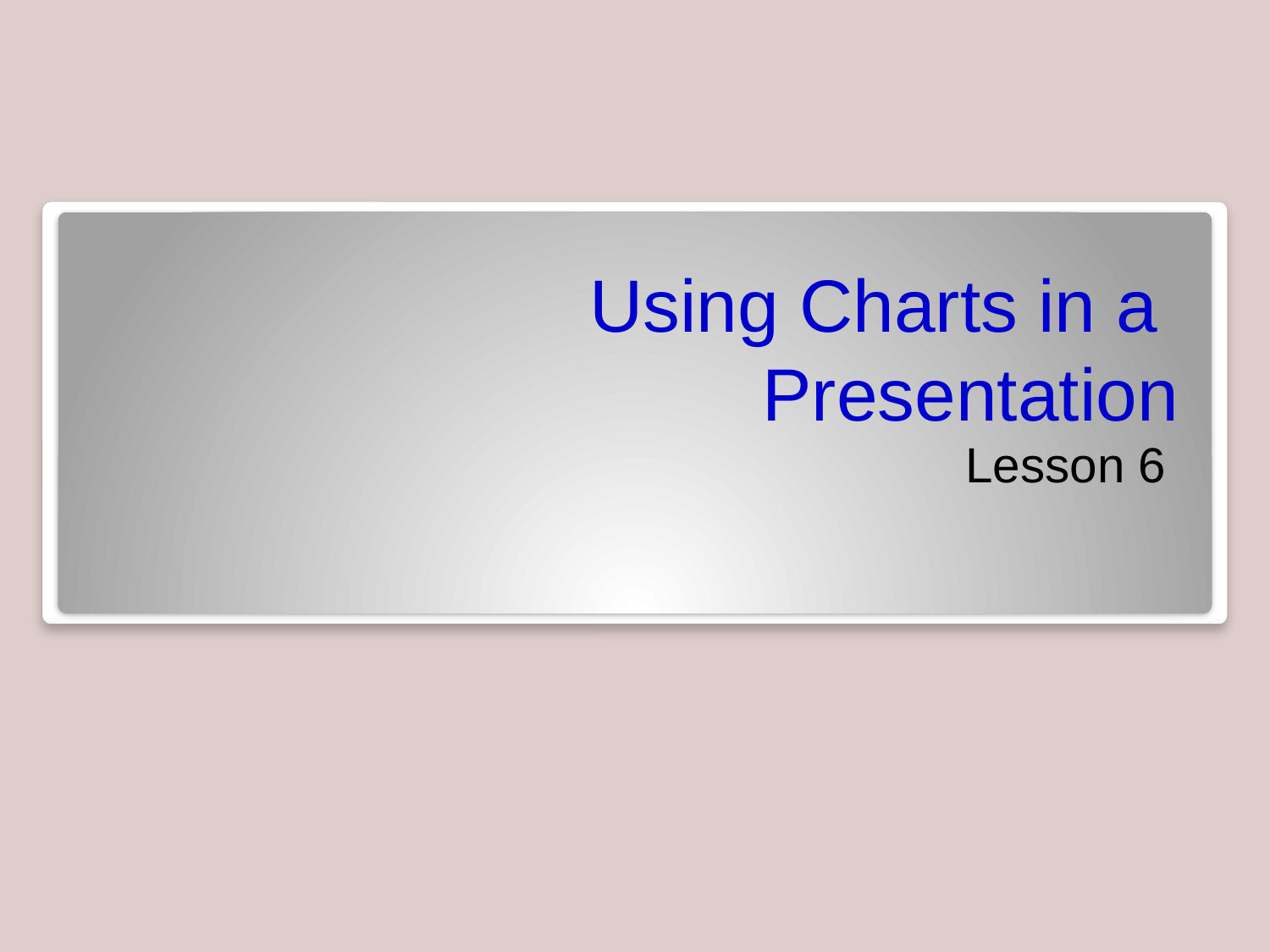

Using Charts in a
Presentation
Lesson 6